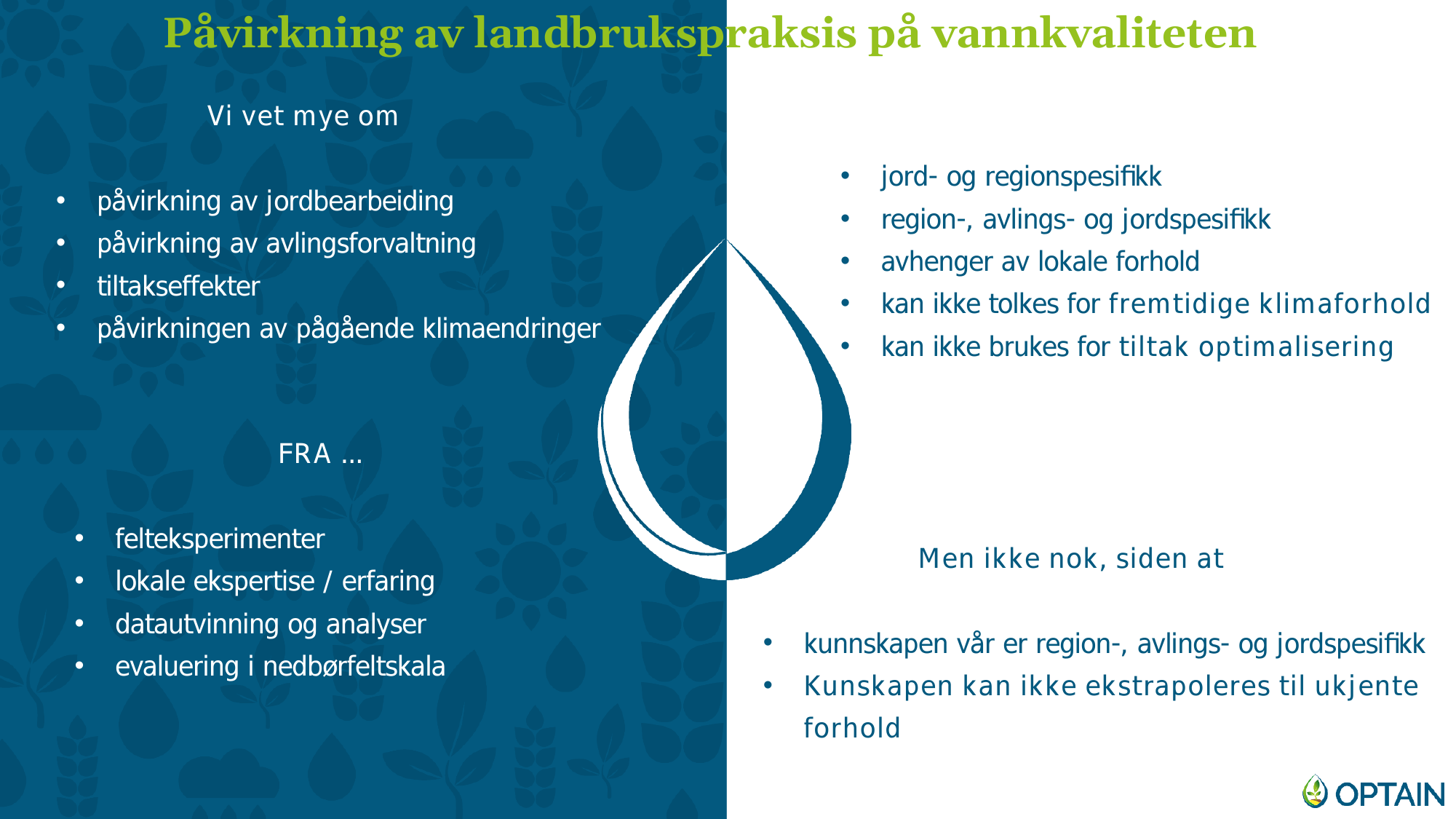

Påvirkning av landbrukspraksis på vannkvaliteten
Vi vet mye om

påvirkning av jordbearbeiding
påvirkning av avlingsforvaltning
tiltakseffekter
påvirkningen av pågående klimaendringer

jord- og regionspesifikk
region-, avlings- og jordspesifikk
avhenger av lokale forhold
kan ikke tolkes for fremtidige klimaforhold
kan ikke brukes for tiltak optimalisering

FRA …

felteksperimenter
lokale ekspertise / erfaring
datautvinning og analyser
evaluering i nedbørfeltskala

Men ikke nok, siden at

kunnskapen vår er region-, avlings- og jordspesifikk
Kunskapen kan ikke ekstrapoleres til ukjente forhold